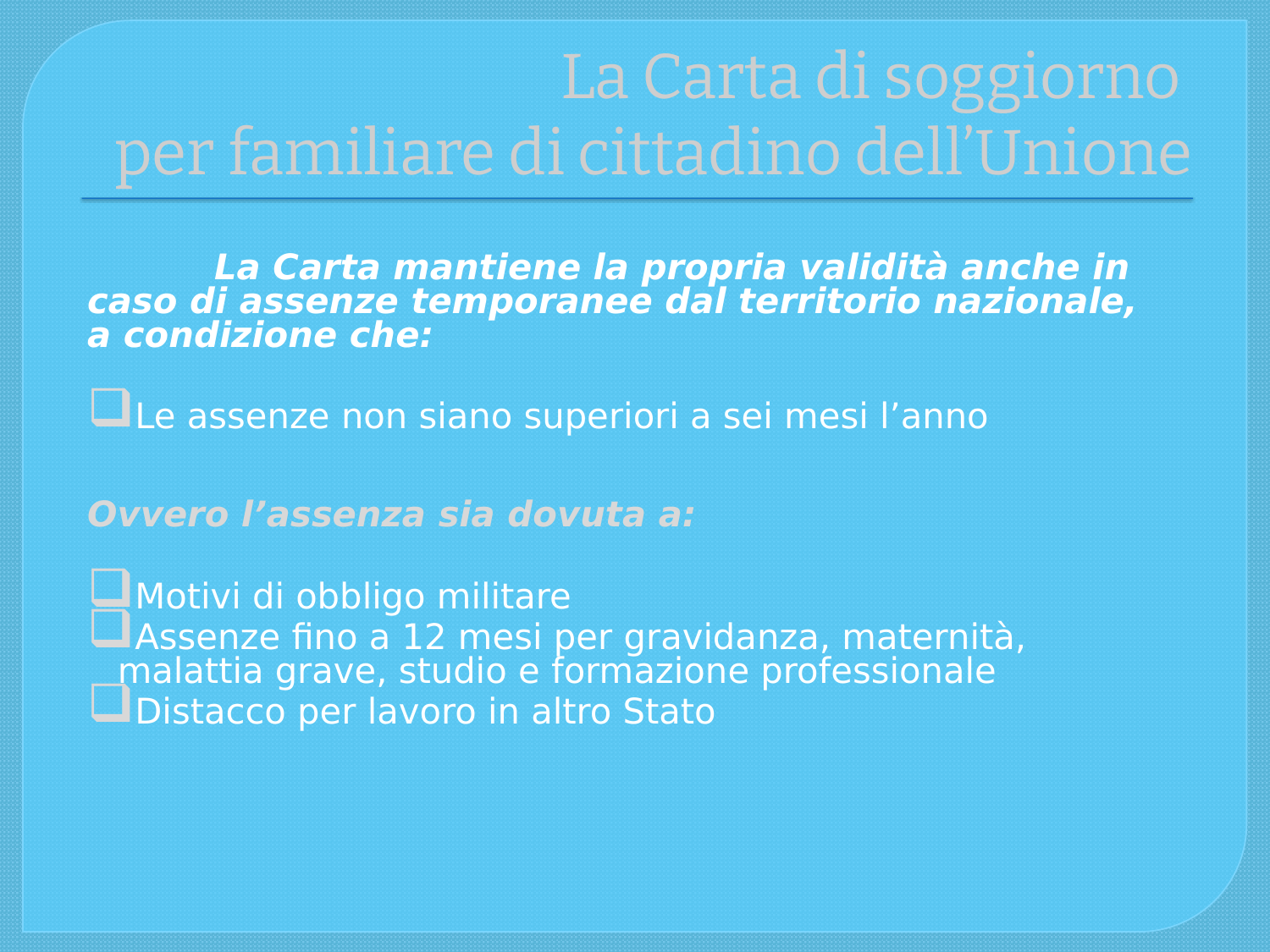

# La Carta di soggiorno per familiare di cittadino dell’Unione
	La Carta mantiene la propria validità anche in caso di assenze temporanee dal territorio nazionale, a condizione che:

Le assenze non siano superiori a sei mesi l’anno

Ovvero l’assenza sia dovuta a:

Motivi di obbligo militare
Assenze fino a 12 mesi per gravidanza, maternità, malattia grave, studio e formazione professionale
Distacco per lavoro in altro Stato